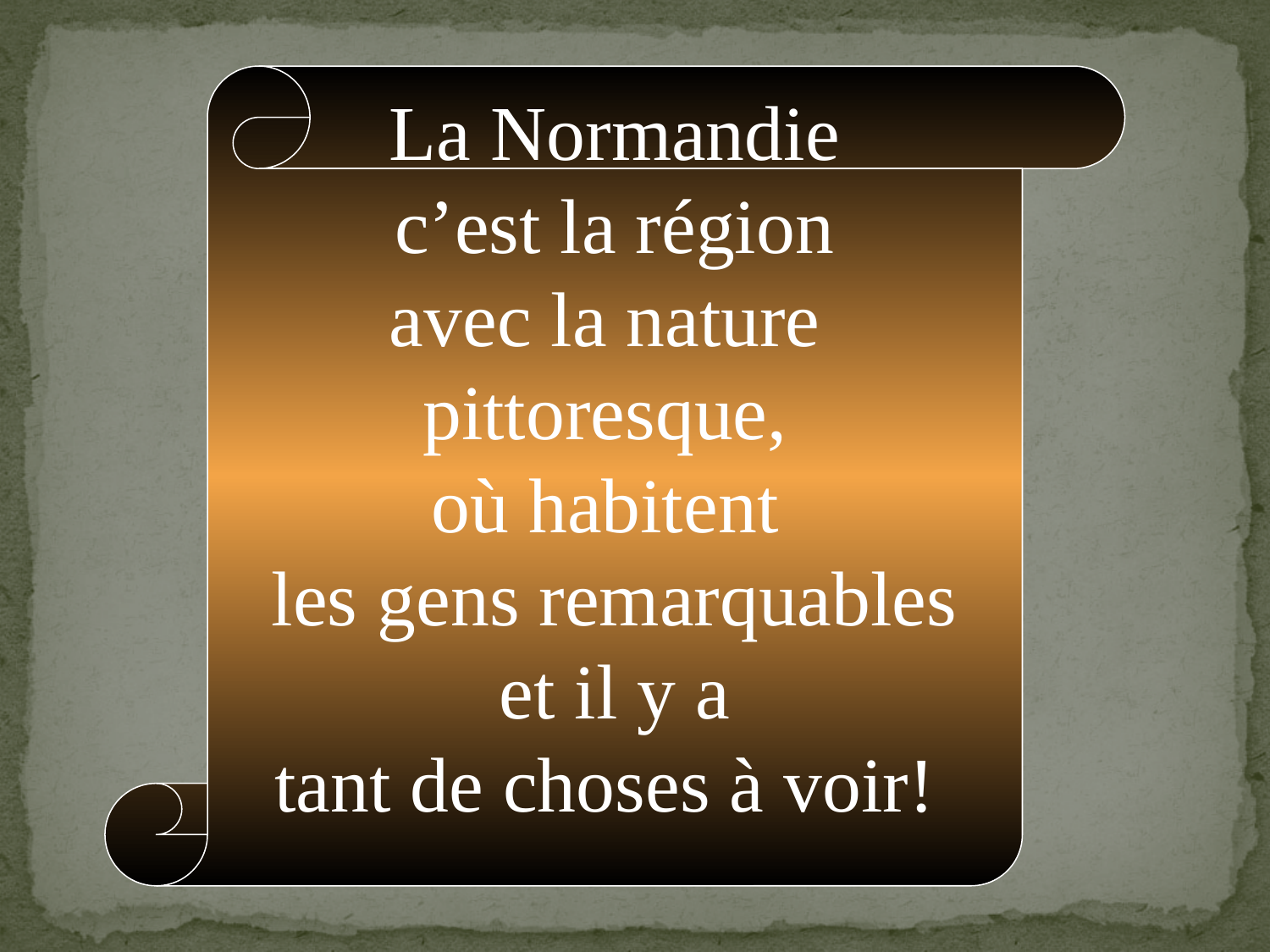

La Normandie
 c’est la région
avec la nature
pittoresque,
où habitent
les gens remarquables
 et il y a
tant de choses à voir!